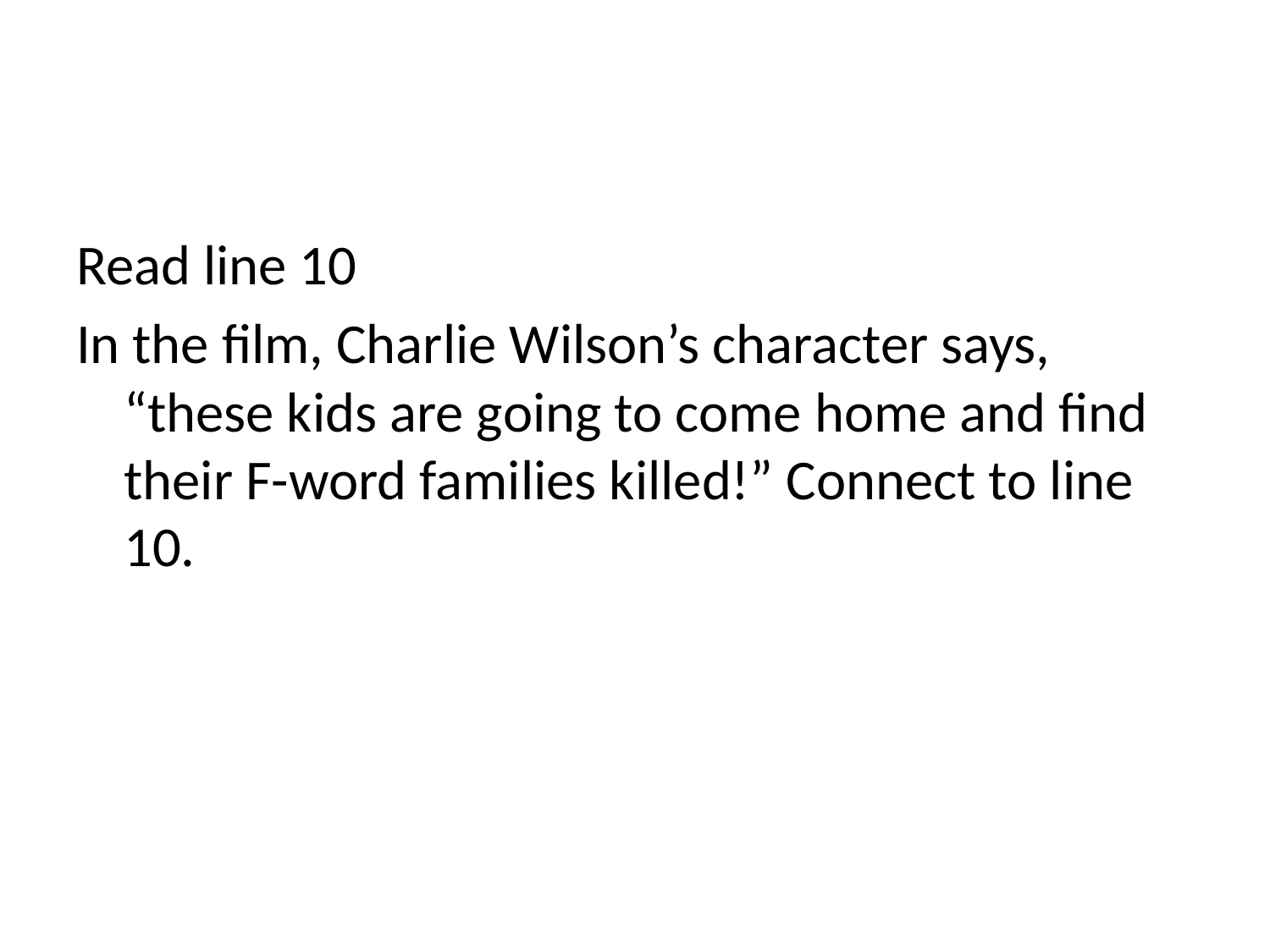

#
Read line 10
In the film, Charlie Wilson’s character says, “these kids are going to come home and find their F-word families killed!” Connect to line 10.